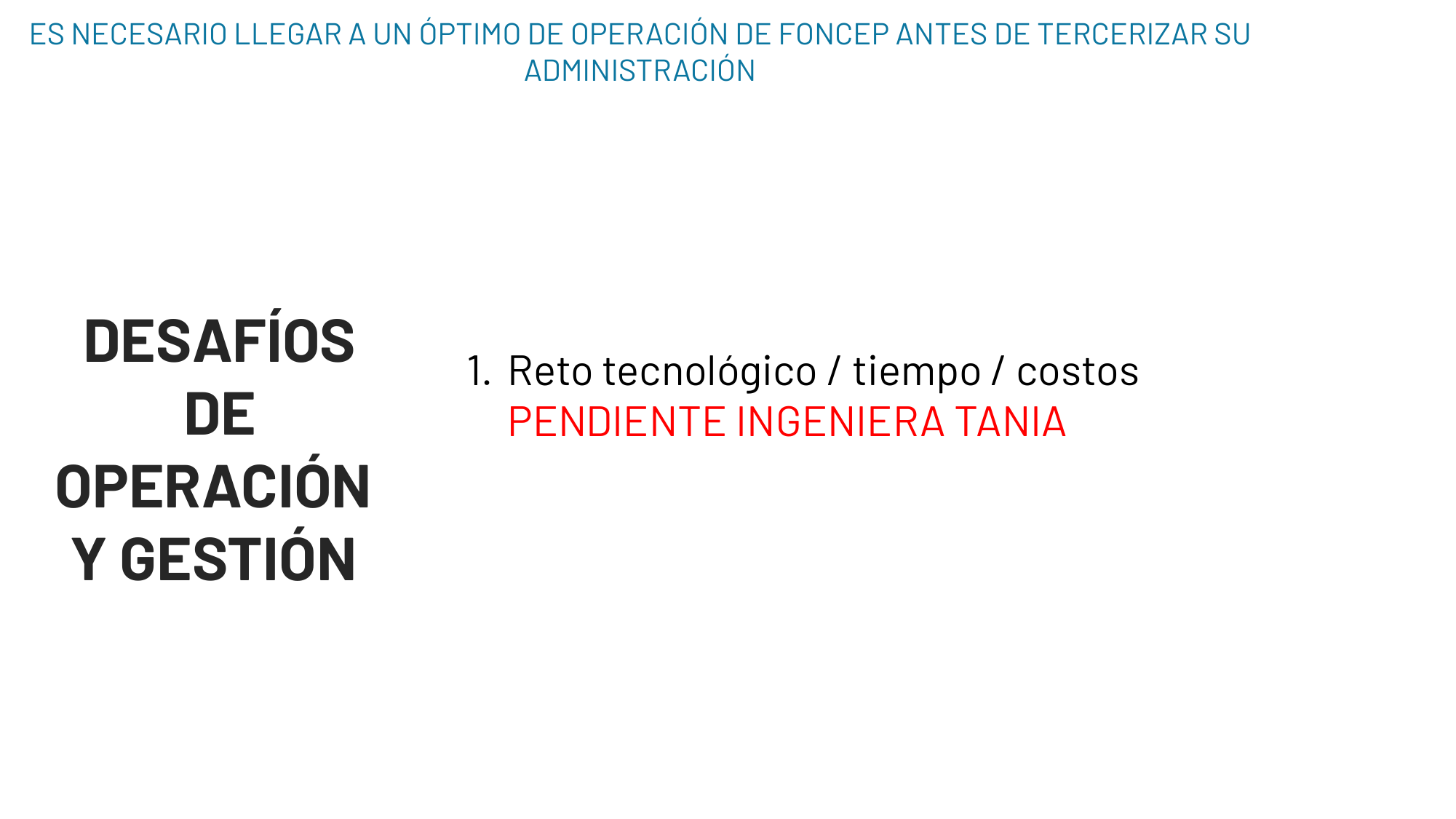

ES NECESARIO LLEGAR A UN ÓPTIMO DE OPERACIÓN DE FONCEP ANTES DE TERCERIZAR SU
ADMINISTRACIÓN
DESAFÍOS DE OPERACIÓN
Y GESTIÓN
Reto tecnológico / tiempo / costos PENDIENTE INGENIERA TANIA